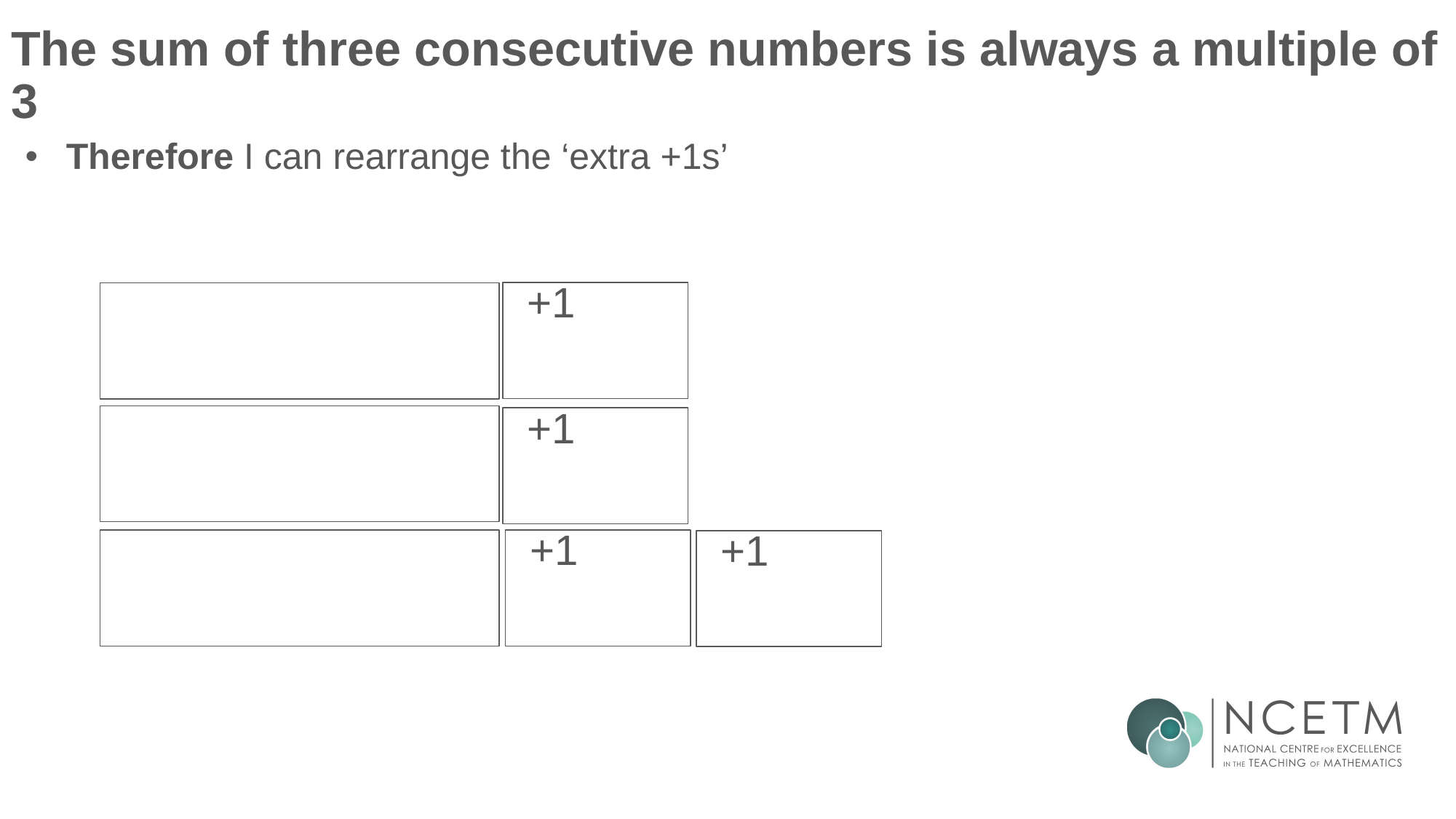

# The sum of three consecutive numbers is always a multiple of 3
Therefore I can rearrange the ‘extra +1s’

+1

+1

+1

+1